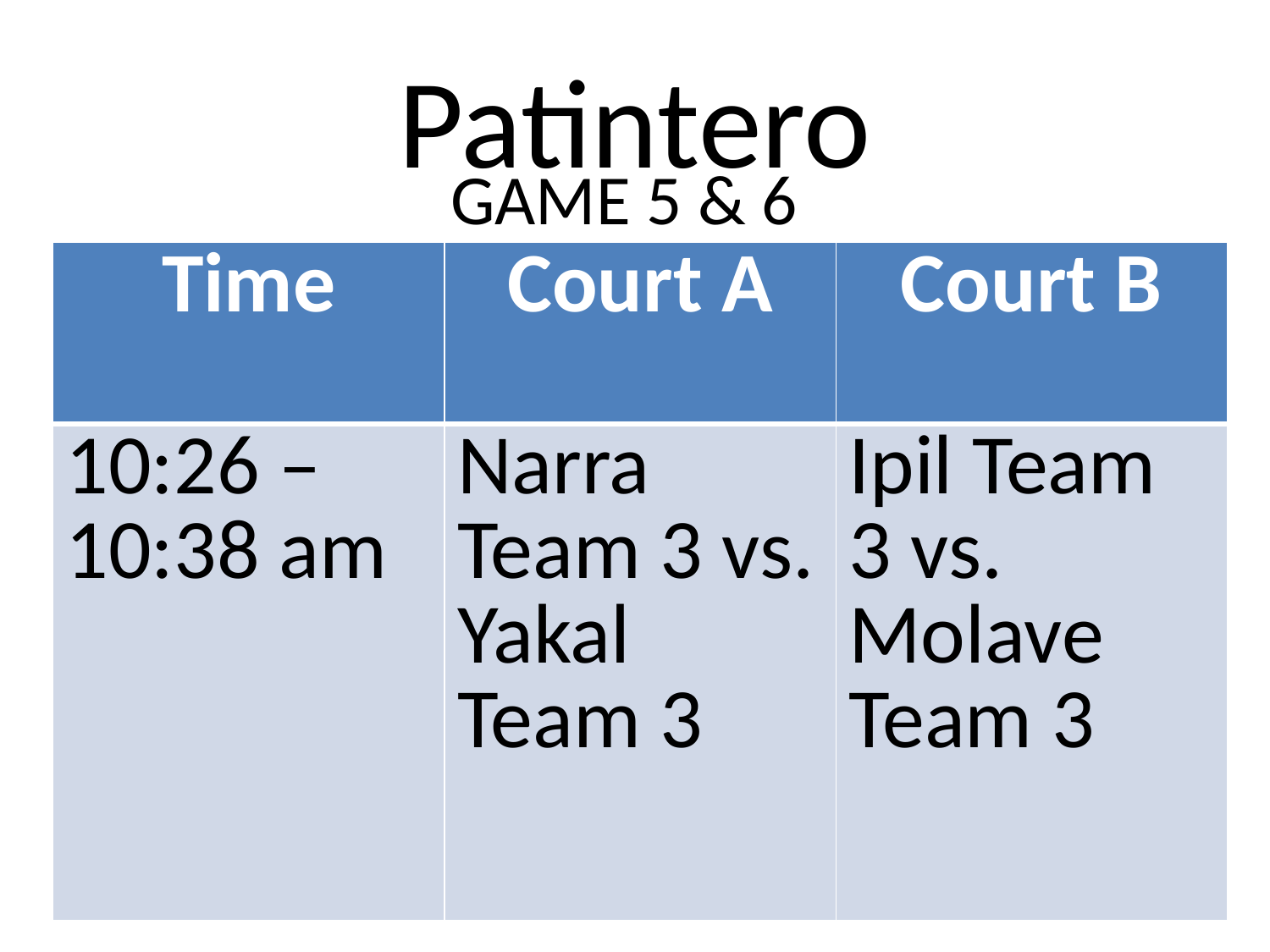

# Patintero
GAME 5 & 6

| Time | Court A | Court B |
| --- | --- | --- |
| 10:26 – 10:38 am | Narra Team 3 vs. Yakal Team 3 | Ipil Team 3 vs. Molave Team 3 |